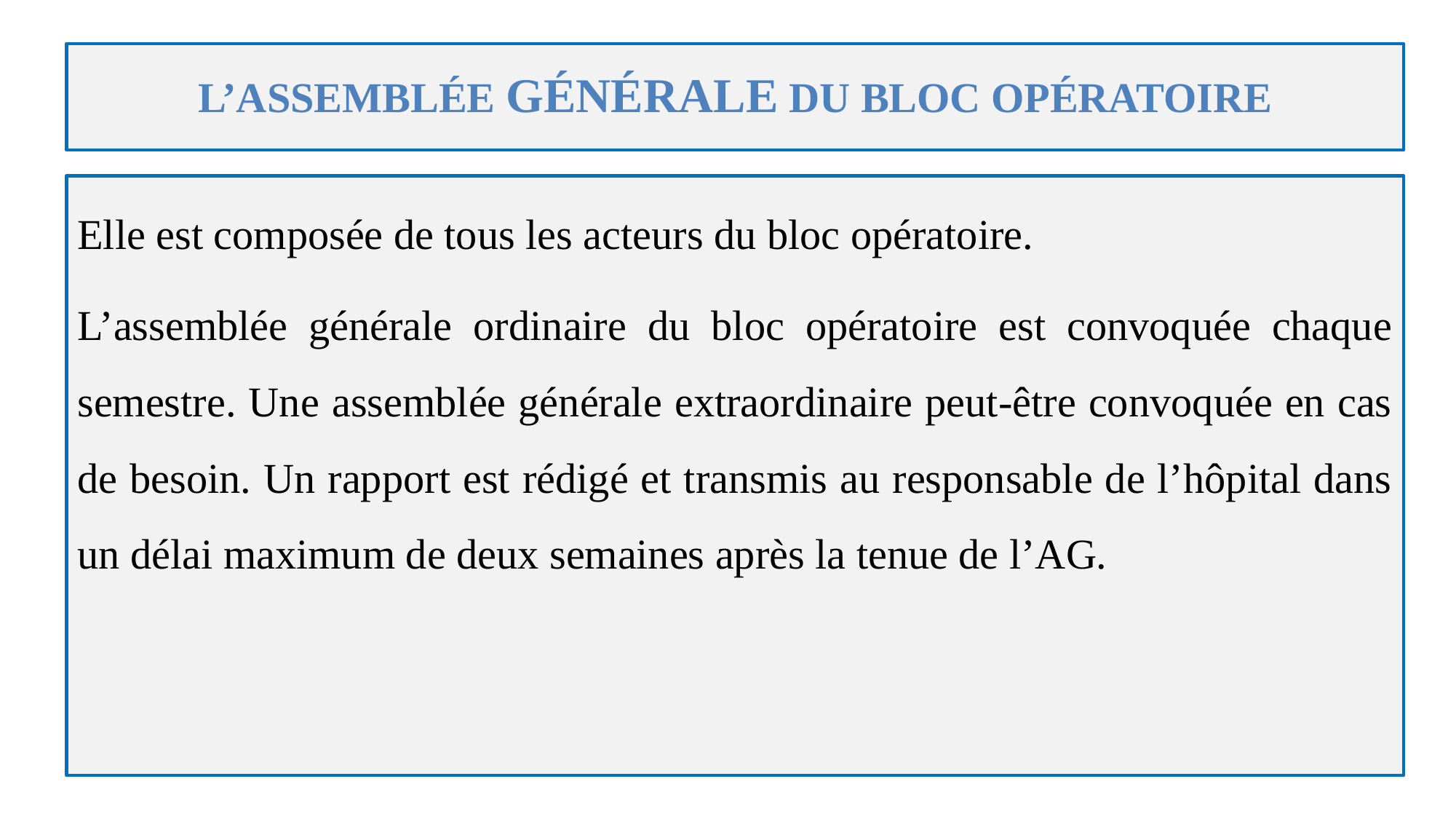

# L’ASSEMBLÉE GÉNÉRALE DU BLOC OPÉRATOIRE
Elle est composée de tous les acteurs du bloc opératoire.
L’assemblée générale ordinaire du bloc opératoire est convoquée chaque semestre. Une assemblée générale extraordinaire peut-être convoquée en cas de besoin. Un rapport est rédigé et transmis au responsable de l’hôpital dans un délai maximum de deux semaines après la tenue de l’AG.